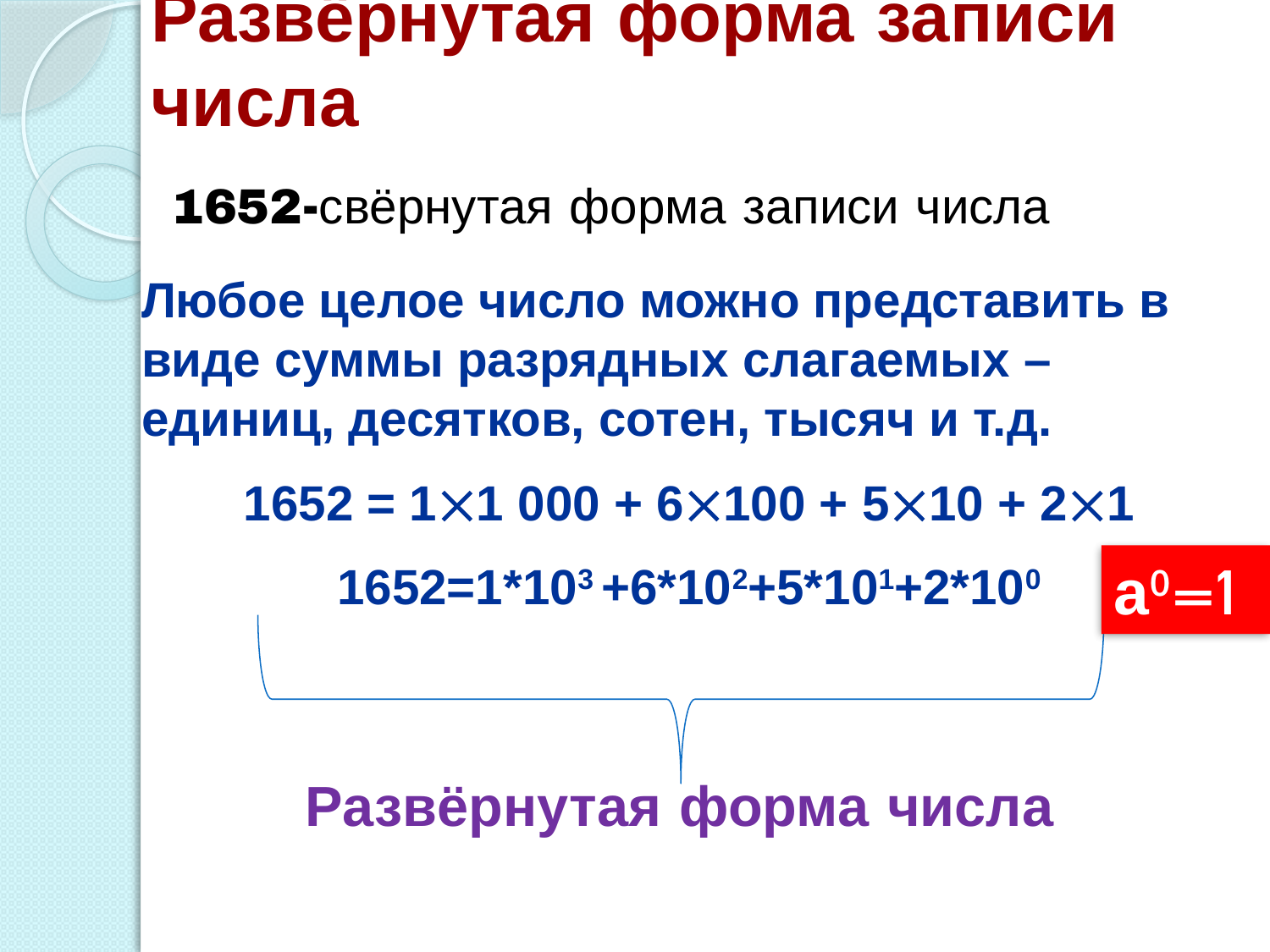

# Развёрнутая форма записи числа
1652-свёрнутая форма записи числа

Любое целое число можно представить в виде суммы разрядных слагаемых – единиц, десятков, сотен, тысяч и т.д.
1652 = 1×1 000 + 6×100 + 5×10 + 2×1
1652=1*103 +6*102+5*101+2*100

а0=1
Развёрнутая форма числа